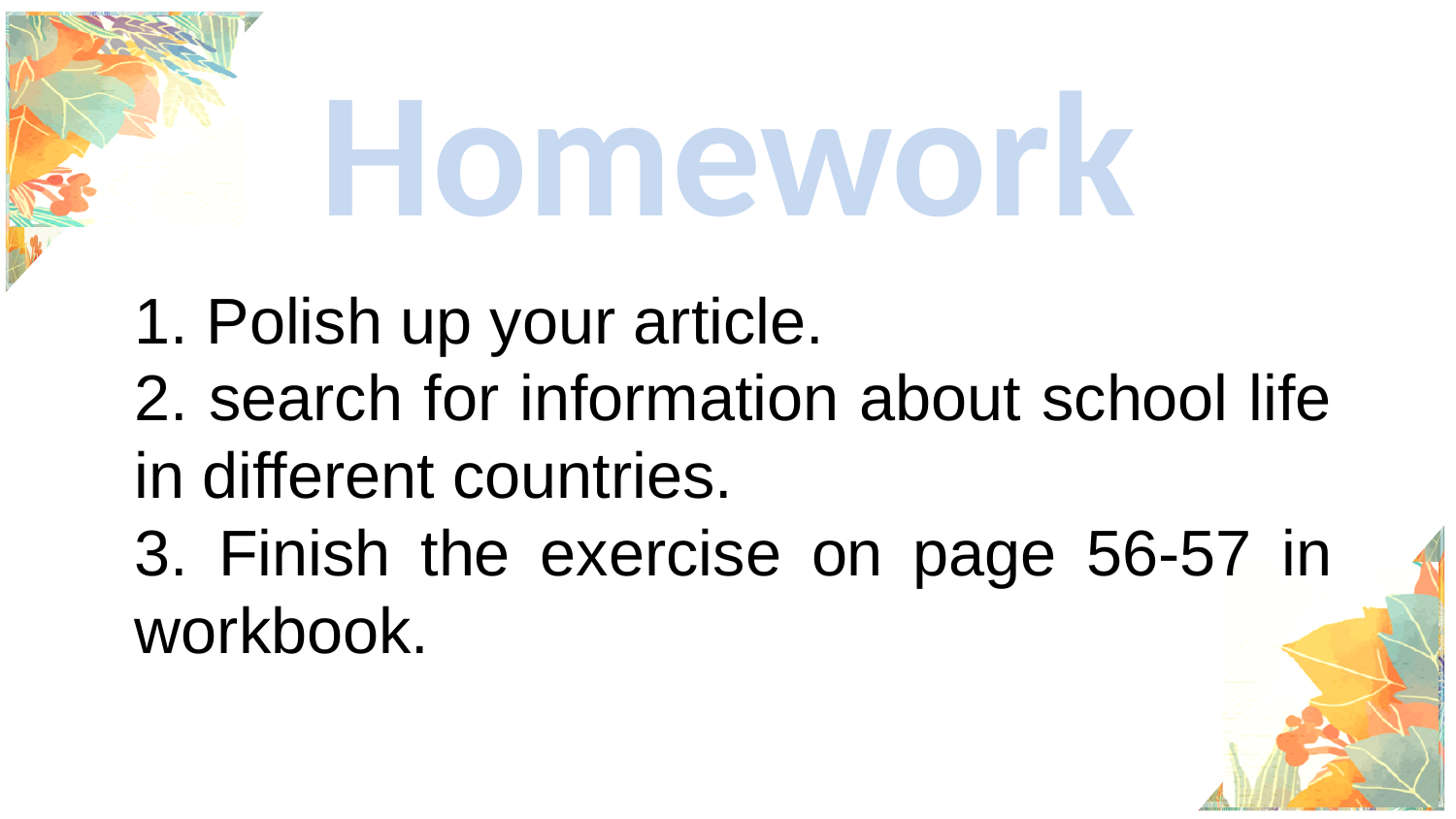

Homework
1. Polish up your article.
2. search for information about school life in different countries.
3. Finish the exercise on page 56-57 in workbook.